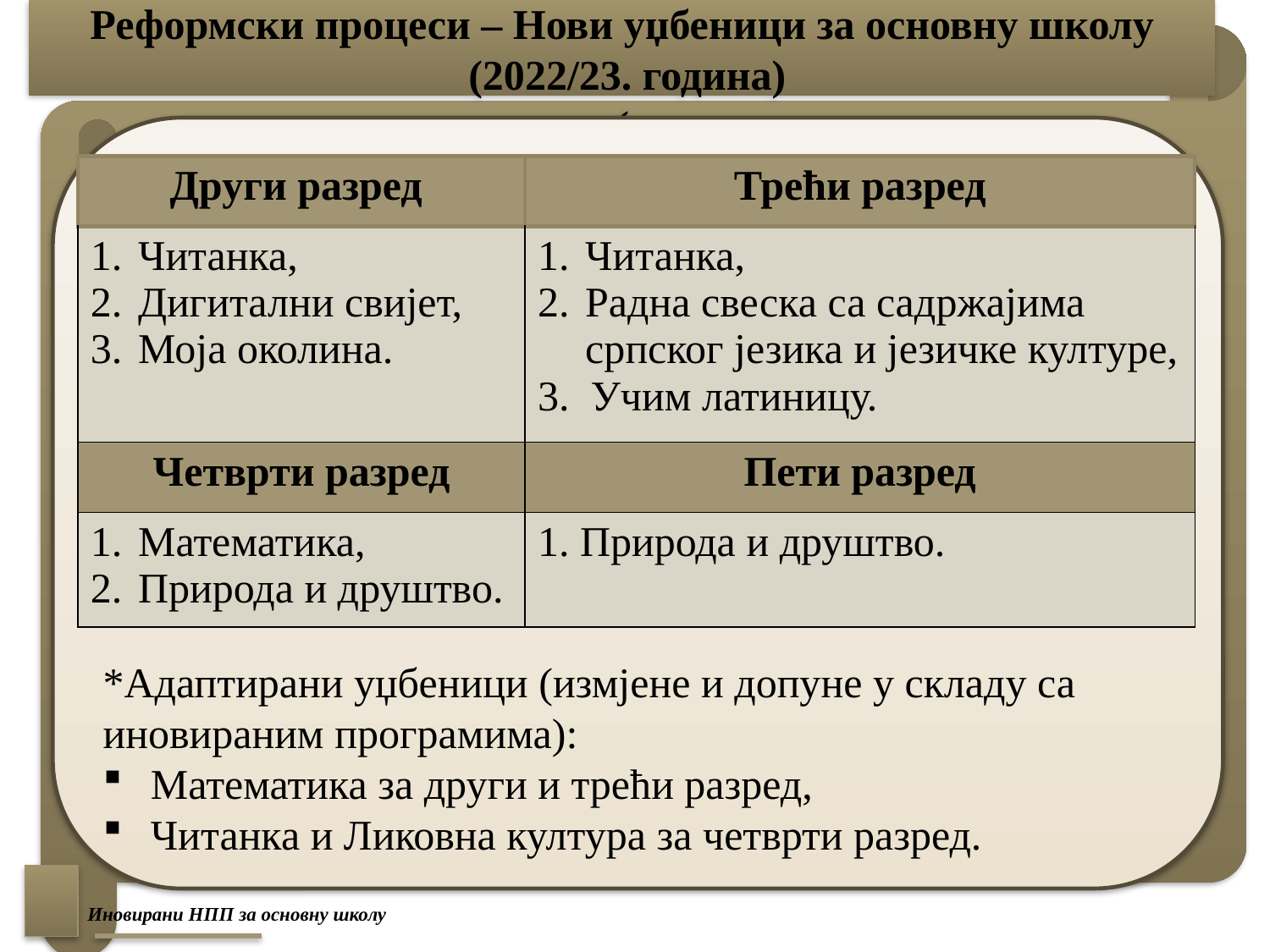

# Реформски процеси – Нови уџбеници за основну школу (2022/23. година) (

*Адаптирани уџбеници (измјене и допуне у складу са иновираним програмима):
Математика за други и трећи разред,
Читанка и Ликовна култура за четврти разред.

| Други разред | Трећи разред |
| --- | --- |
| Читанка, Дигитални свијет, Моја околина. | Читанка, Радна свеска са садржајима српског језика и језичке културе, 3. Учим латиницу. |
| Четврти разред | Пети разред |
| Математика, Природа и друштво. | 1. Природа и друштво. |

Иновирани НПП за основну школу